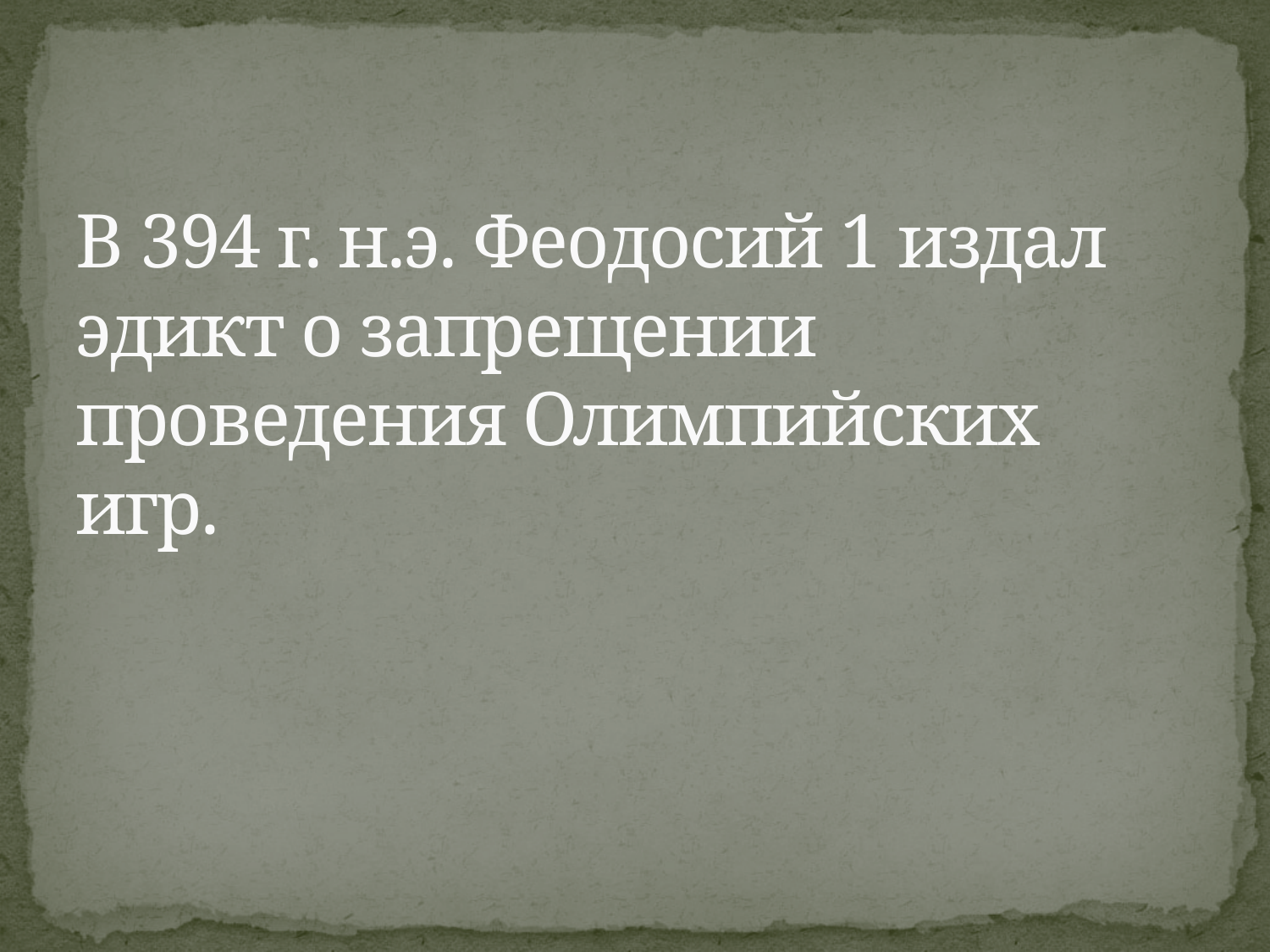

# В 394 г. н.э. Феодосий 1 издал эдикт о запрещении проведения Олимпийских игр.